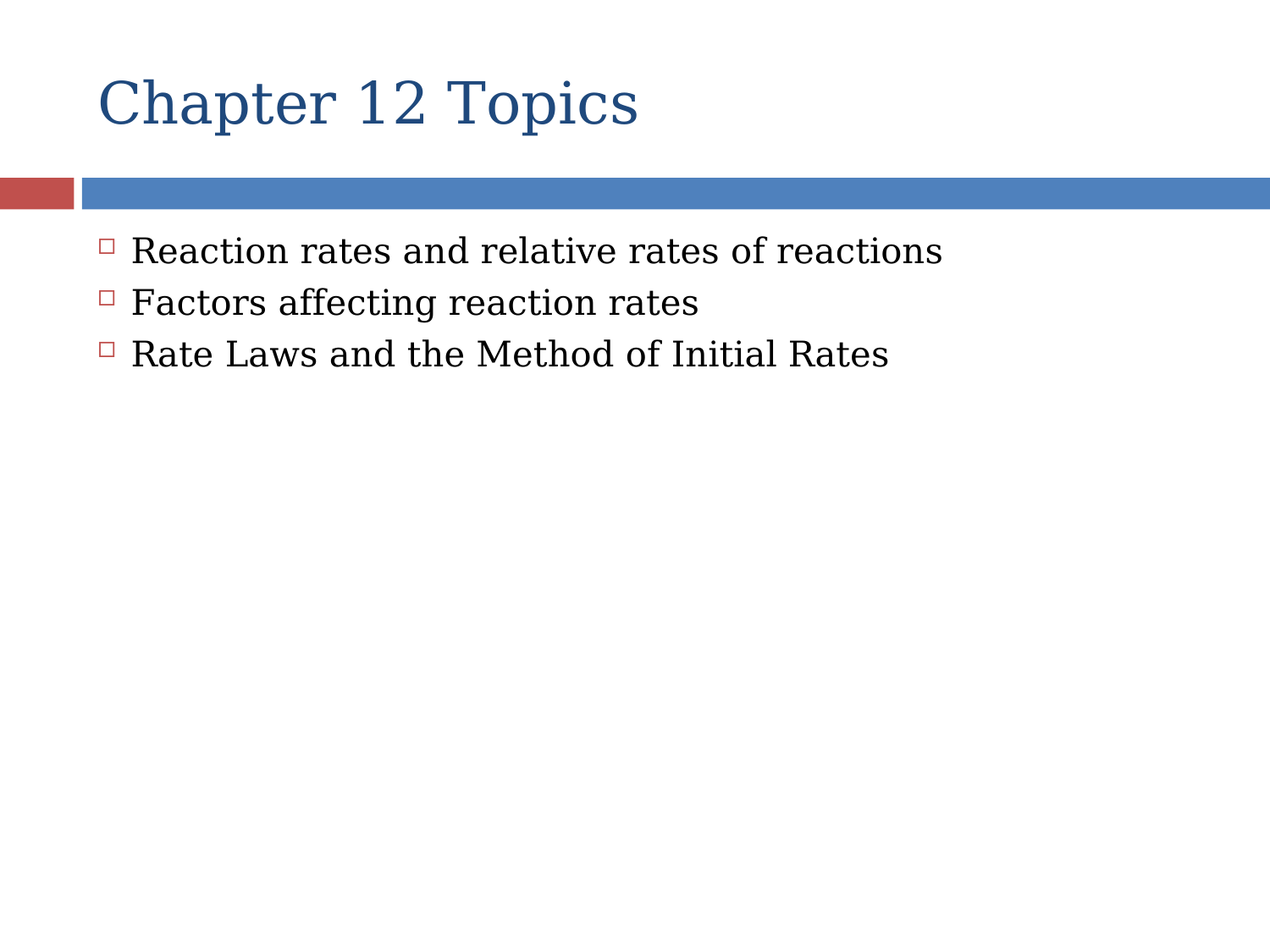

# Chapter 12 Topics
Reaction rates and relative rates of reactions
Factors affecting reaction rates
Rate Laws and the Method of Initial Rates